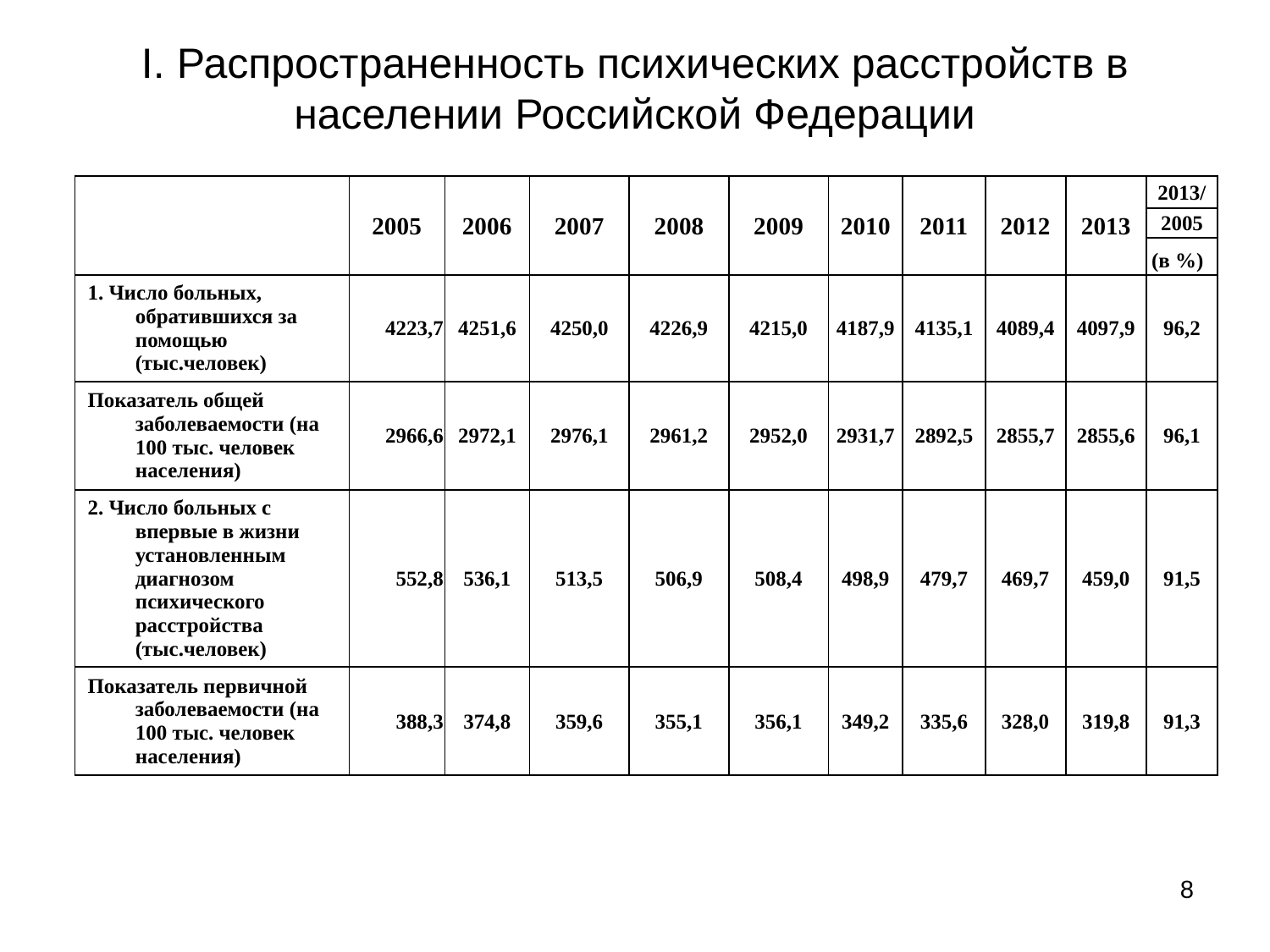

I. Распространенность психических расстройств в населении Российской Федерации
|  | 2005 | 2006 | 2007 | 2008 | 2009 | 2010 | 2011 | 2012 | 2013 | 2013/ |
| --- | --- | --- | --- | --- | --- | --- | --- | --- | --- | --- |
|  |  |  |  |  |  |  |  |  |  | 2005 |
|  |  |  |  |  |  |  |  |  |  | (в %) |
| 1. Число больных, обратившихся за помощью (тыс.человек) | 4223,7 | 4251,6 | 4250,0 | 4226,9 | 4215,0 | 4187,9 | 4135,1 | 4089,4 | 4097,9 | 96,2 |
| Показатель общей заболеваемости (на 100 тыс. человек населения) | 2966,6 | 2972,1 | 2976,1 | 2961,2 | 2952,0 | 2931,7 | 2892,5 | 2855,7 | 2855,6 | 96,1 |
| 2. Число больных с впервые в жизни установленным диагнозом психического расстройства (тыс.человек) | 552,8 | 536,1 | 513,5 | 506,9 | 508,4 | 498,9 | 479,7 | 469,7 | 459,0 | 91,5 |
| Показатель первичной заболеваемости (на 100 тыс. человек населения) | 388,3 | 374,8 | 359,6 | 355,1 | 356,1 | 349,2 | 335,6 | 328,0 | 319,8 | 91,3 |
8